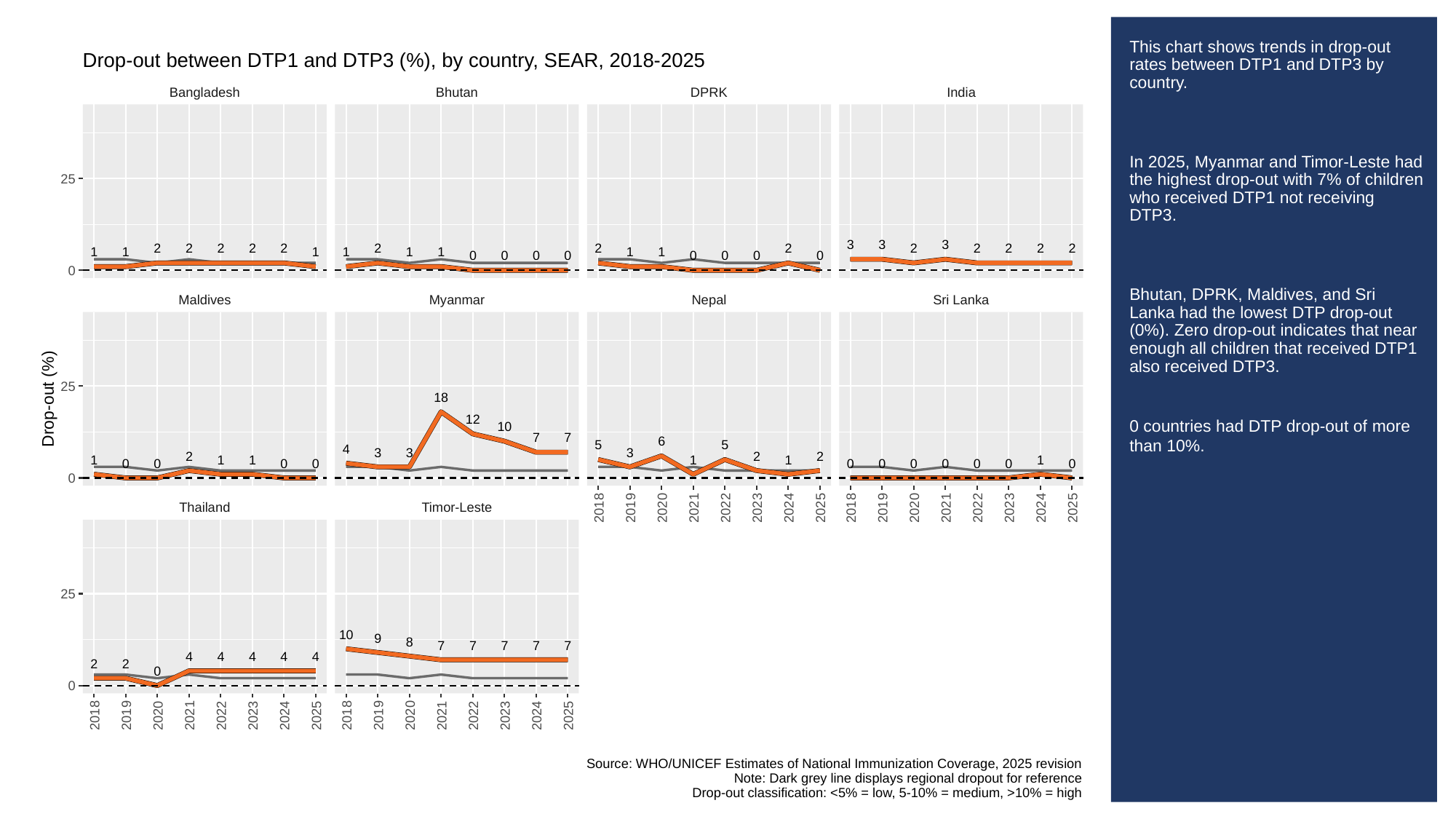

# This chart shows trends in drop-out rates between DTP1 and DTP3 by country.

In 2025, Myanmar and Timor-Leste had the highest drop-out with 7% of children who received DTP1 not receiving DTP3.

Bhutan, DPRK, Maldives, and Sri Lanka had the lowest DTP drop-out (0%). Zero drop-out indicates that near enough all children that received DTP1 also received DTP3.

0 countries had DTP drop-out of more than 10%.

Drop-out between DTP1 and DTP3 (%), by country, SEAR, 2018-2025
Bangladesh
Bhutan
DPRK
India

25

3
3
3
2
2
2
2
2
2
2
2
2
2
2
2
2
1
1
1
1
1
1
1
1
0
0
0
0
0
0
0
0

0

Maldives
Myanmar
Nepal
Sri Lanka

25

18
Drop-out (%)

12
10

7
7
6
5
5
4
3
3
3
2
2
2
1
1
1
1
1
1

0
0
0
0
0
0
0
0
0
0
0

0

Thailand
Timor-Leste
2018
2019
2020
2021
2022
2023
2024
2025
2018
2019
2020
2021
2022
2023
2024
2025

25

10
9
8

7
7
7
7
7

4
4
4
4
4
2
2
0

0

2018
2019
2020
2021
2022
2023
2024
2025
2018
2019
2020
2021
2022
2023
2024
2025
Source: WHO/UNICEF Estimates of National Immunization Coverage, 2025 revision
Note: Dark grey line displays regional dropout for reference
Drop-out classification: <5% = low, 5-10% = medium, >10% = high